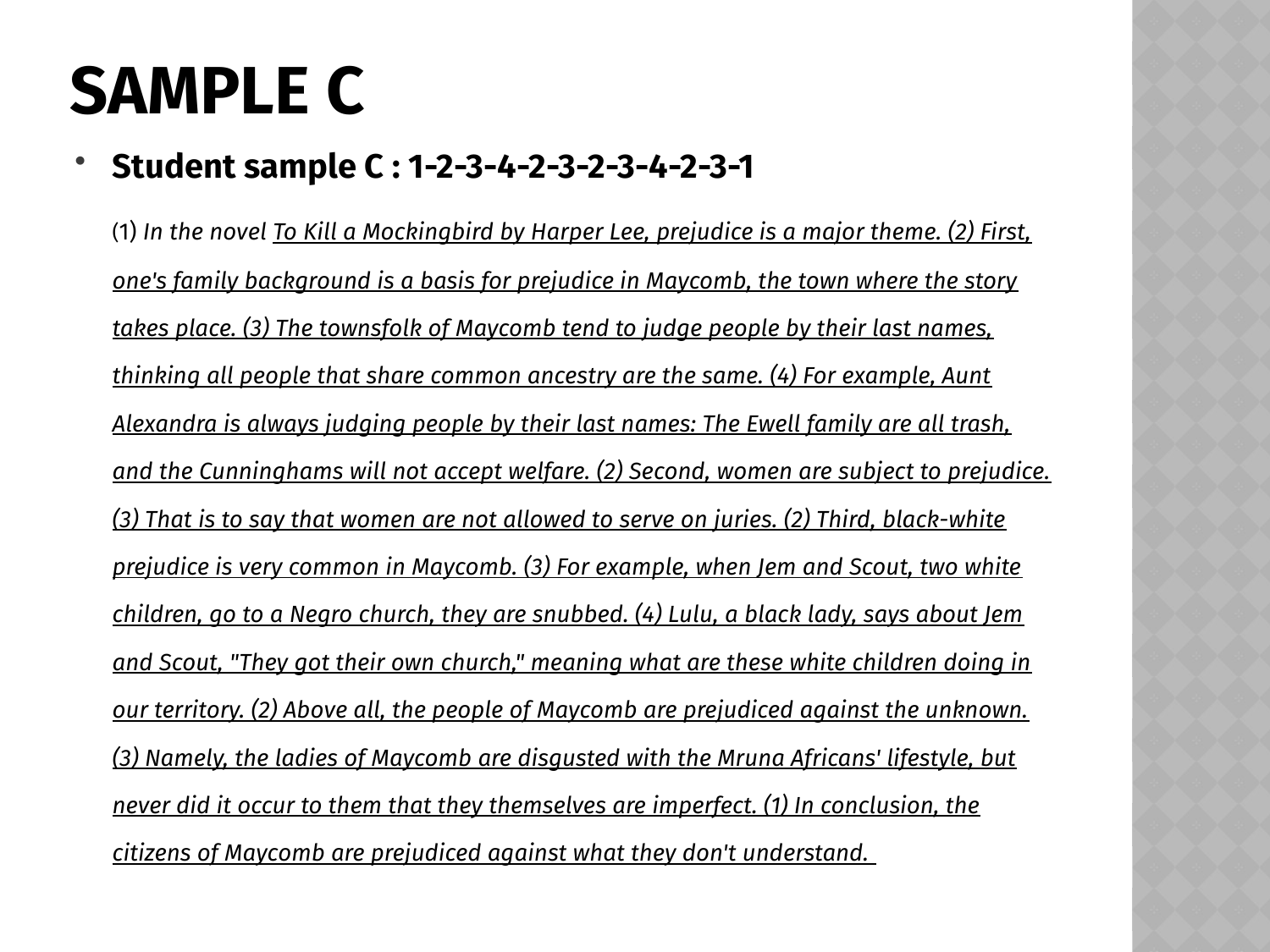

# Sample C
Student sample C : 1-2-3-4-2-3-2-3-4-2-3-1
	(1) In the novel To Kill a Mockingbird by Harper Lee, prejudice is a major theme. (2) First, one's family background is a basis for prejudice in Maycomb, the town where the story takes place. (3) The townsfolk of Maycomb tend to judge people by their last names, thinking all people that share common ancestry are the same. (4) For example, Aunt Alexandra is always judging people by their last names: The Ewell family are all trash, and the Cunninghams will not accept welfare. (2) Second, women are subject to prejudice. (3) That is to say that women are not allowed to serve on juries. (2) Third, black-white prejudice is very common in Maycomb. (3) For example, when Jem and Scout, two white children, go to a Negro church, they are snubbed. (4) Lulu, a black lady, says about Jem and Scout, "They got their own church," meaning what are these white children doing in our territory. (2) Above all, the people of Maycomb are prejudiced against the unknown. (3) Namely, the ladies of Maycomb are disgusted with the Mruna Africans' lifestyle, but never did it occur to them that they themselves are imperfect. (1) In conclusion, the citizens of Maycomb are prejudiced against what they don't understand.